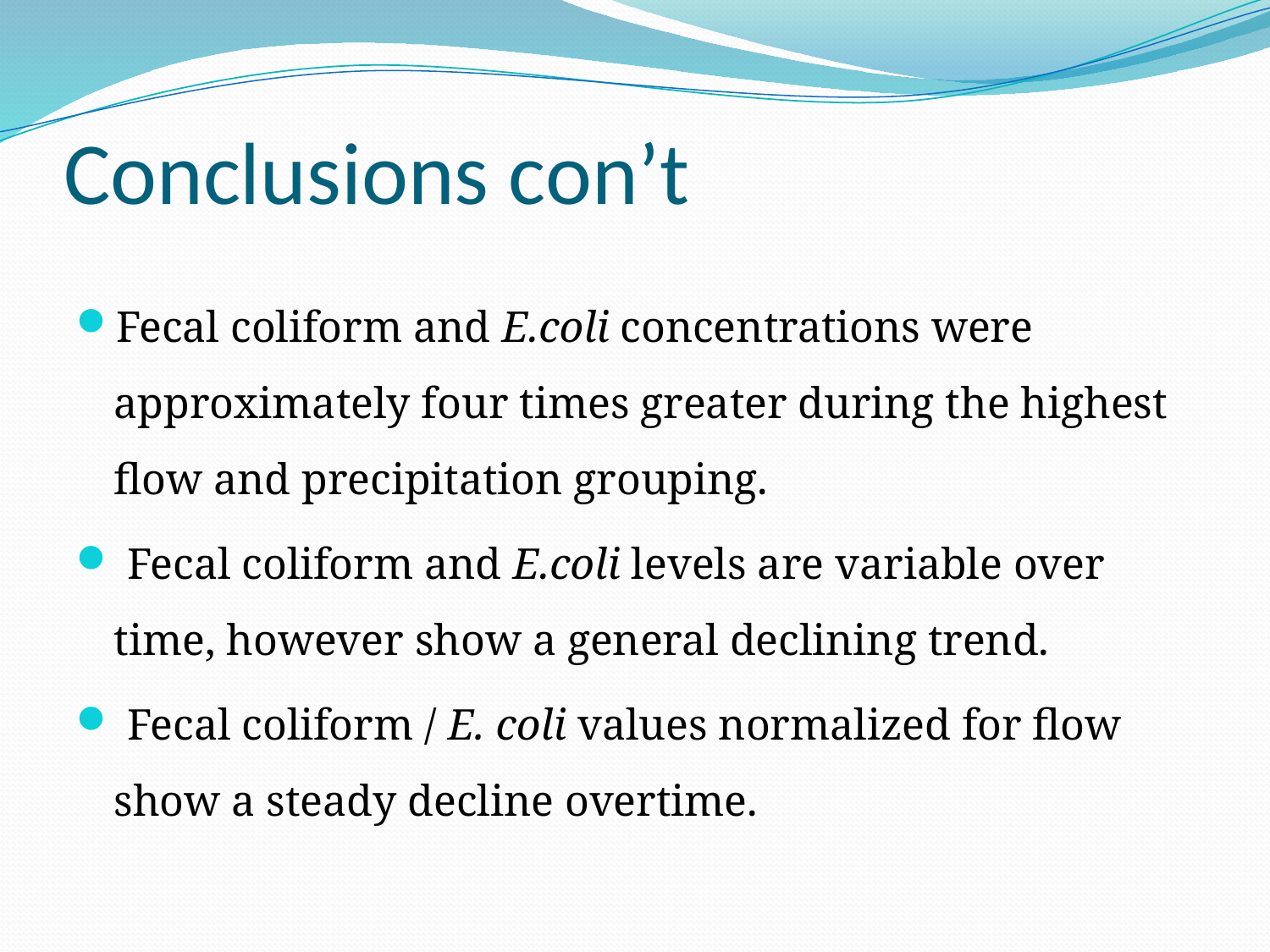

# Conclusions con’t
Fecal coliform and E.coli concentrations were approximately four times greater during the highest flow and precipitation grouping.
 Fecal coliform and E.coli levels are variable over time, however show a general declining trend.
 Fecal coliform / E. coli values normalized for flow show a steady decline overtime.